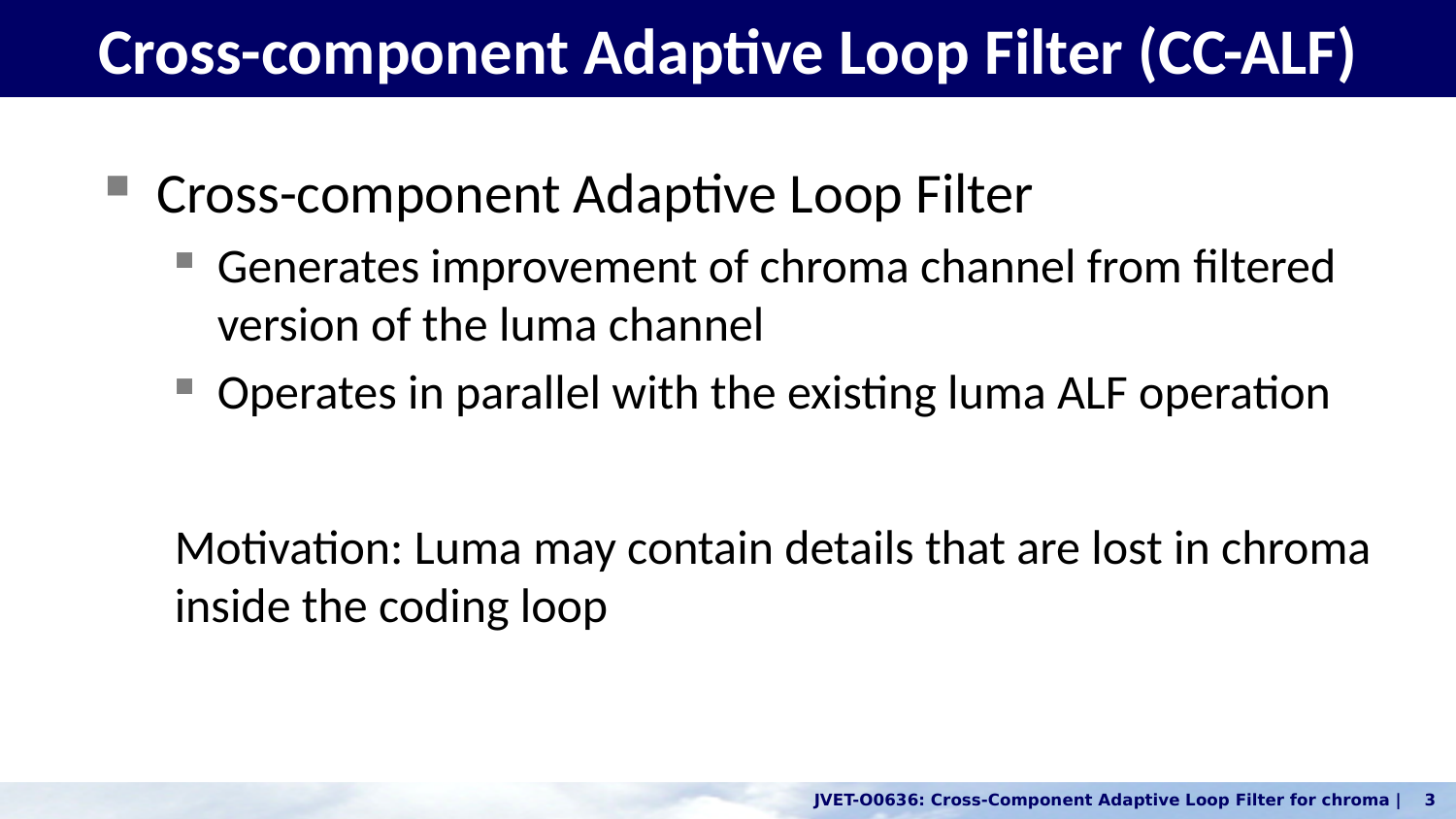

# Cross-component Adaptive Loop Filter (CC-ALF)
Cross-component Adaptive Loop Filter
Generates improvement of chroma channel from filtered version of the luma channel
Operates in parallel with the existing luma ALF operation

Motivation: Luma may contain details that are lost in chroma inside the coding loop